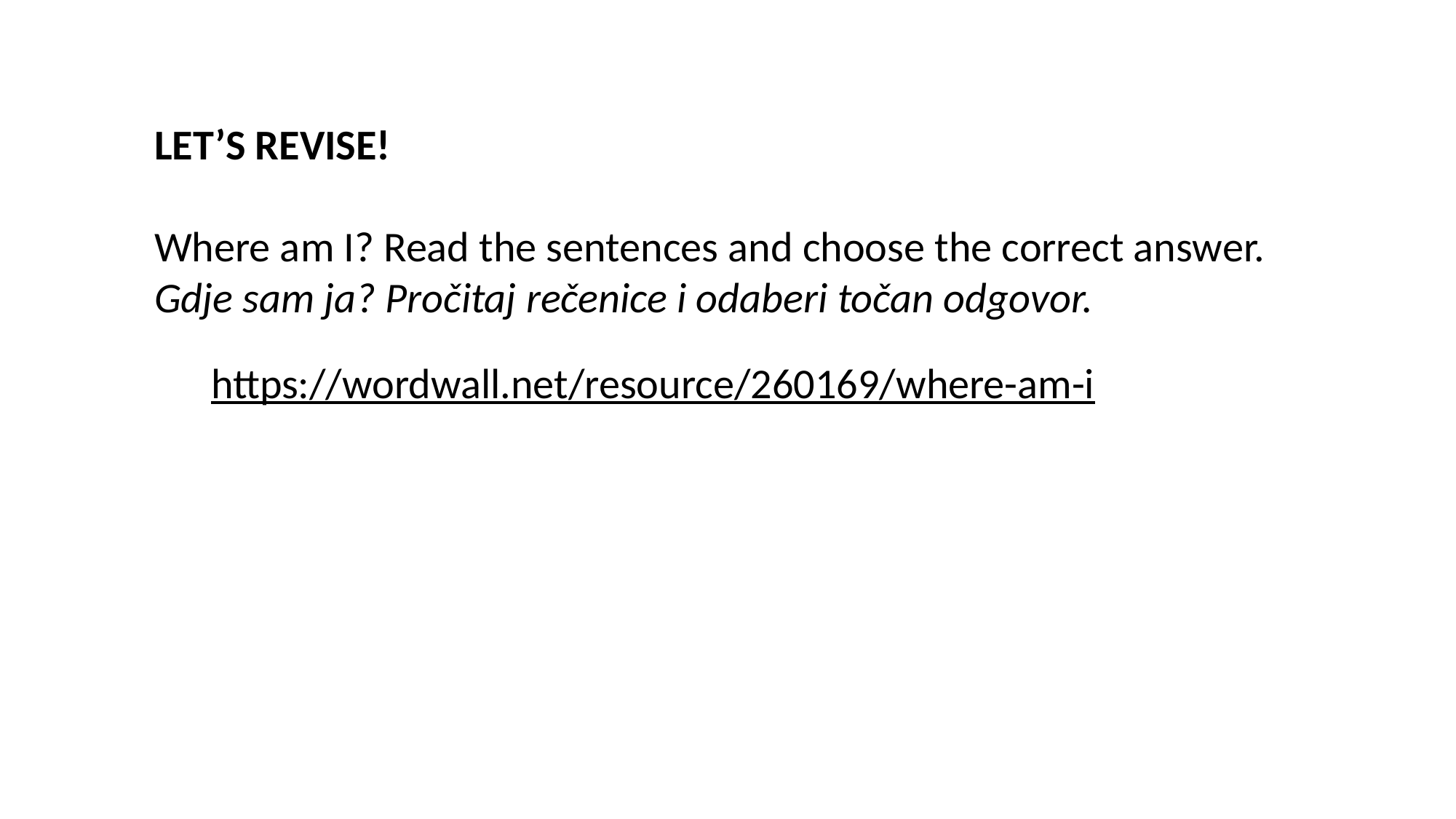

LET’S REVISE!

Where am I? Read the sentences and choose the correct answer.
Gdje sam ja? Pročitaj rečenice i odaberi točan odgovor.
https://wordwall.net/resource/260169/where-am-i